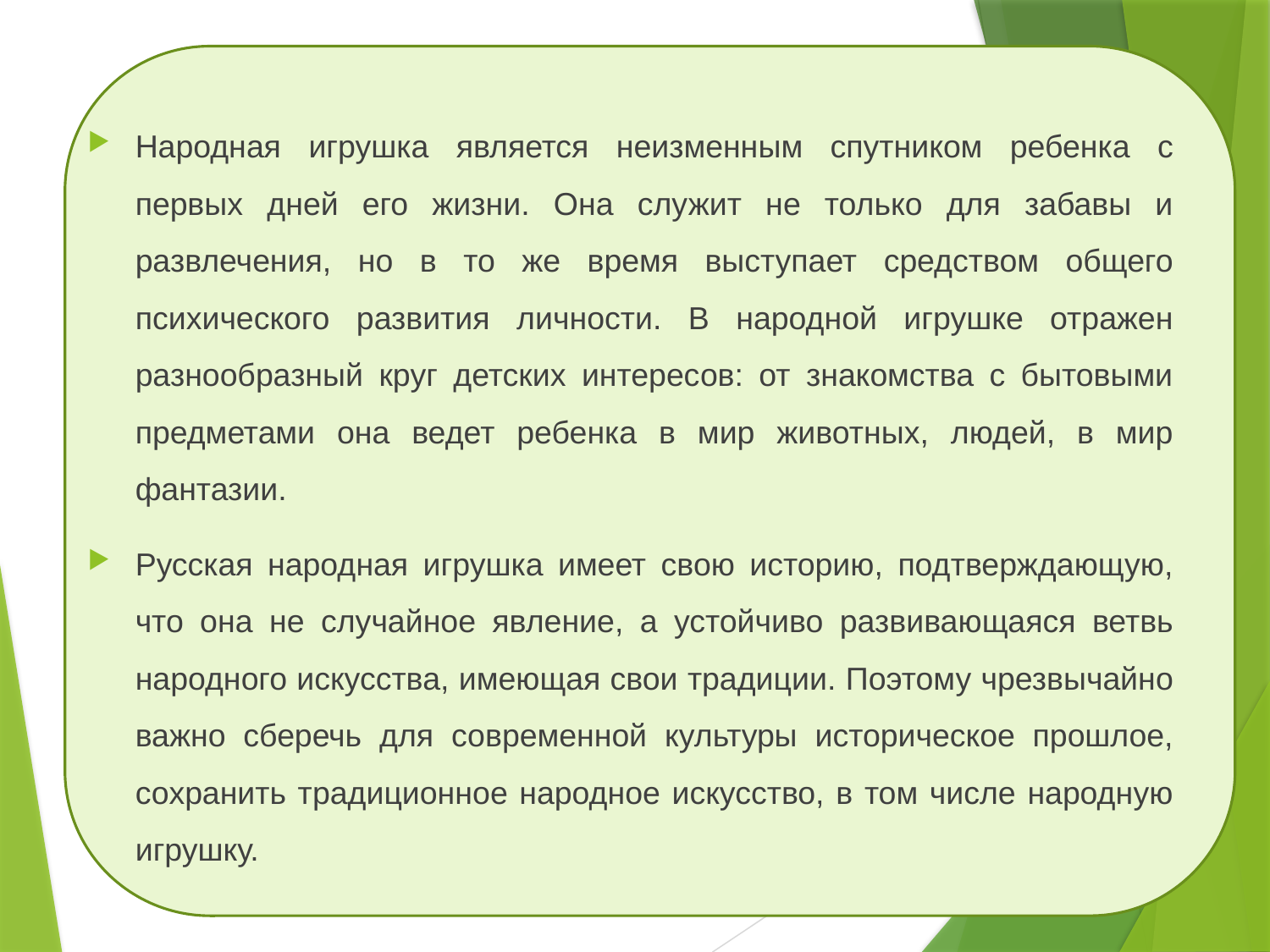

Народная игрушка является неизменным спутником ребенка с первых дней его жизни. Она служит не только для забавы и развлечения, но в то же время выступает средством общего психического развития личности. В народной игрушке отражен разнообразный круг детских интересов: от знакомства с бытовыми предметами она ведет ребенка в мир животных, людей, в мир фантазии.
Русская народная игрушка имеет свою историю, подтверждающую, что она не случайное явление, а устойчиво развивающаяся ветвь народного искусства, имеющая свои традиции. Поэтому чрезвычайно важно сберечь для современной культуры историческое прошлое, сохранить традиционное народное искусство, в том числе народную игрушку.